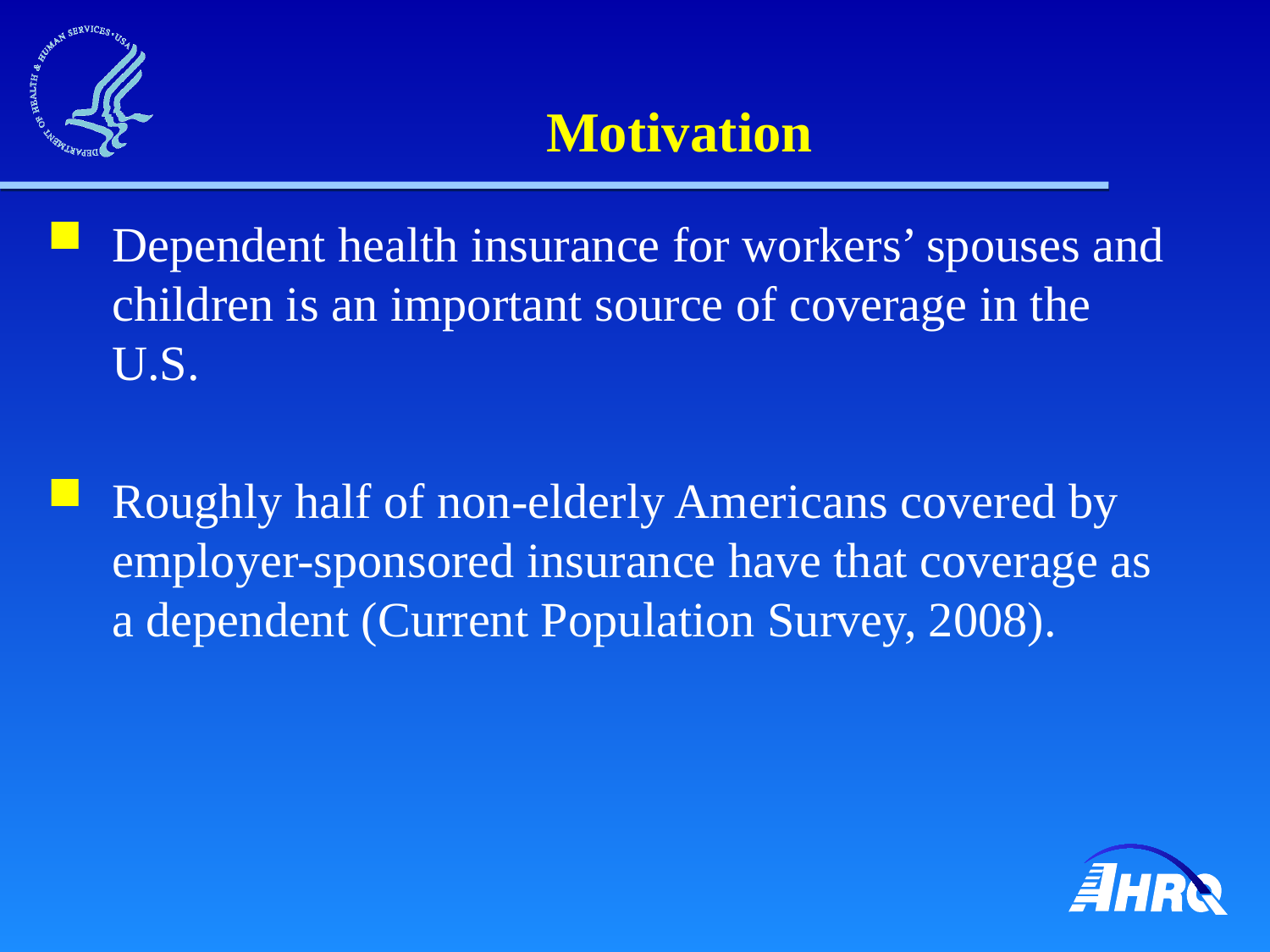

# Motivation
Dependent health insurance for workers’ spouses and children is an important source of coverage in the U.S.

Roughly half of non-elderly Americans covered by employer-sponsored insurance have that coverage as a dependent (Current Population Survey, 2008).